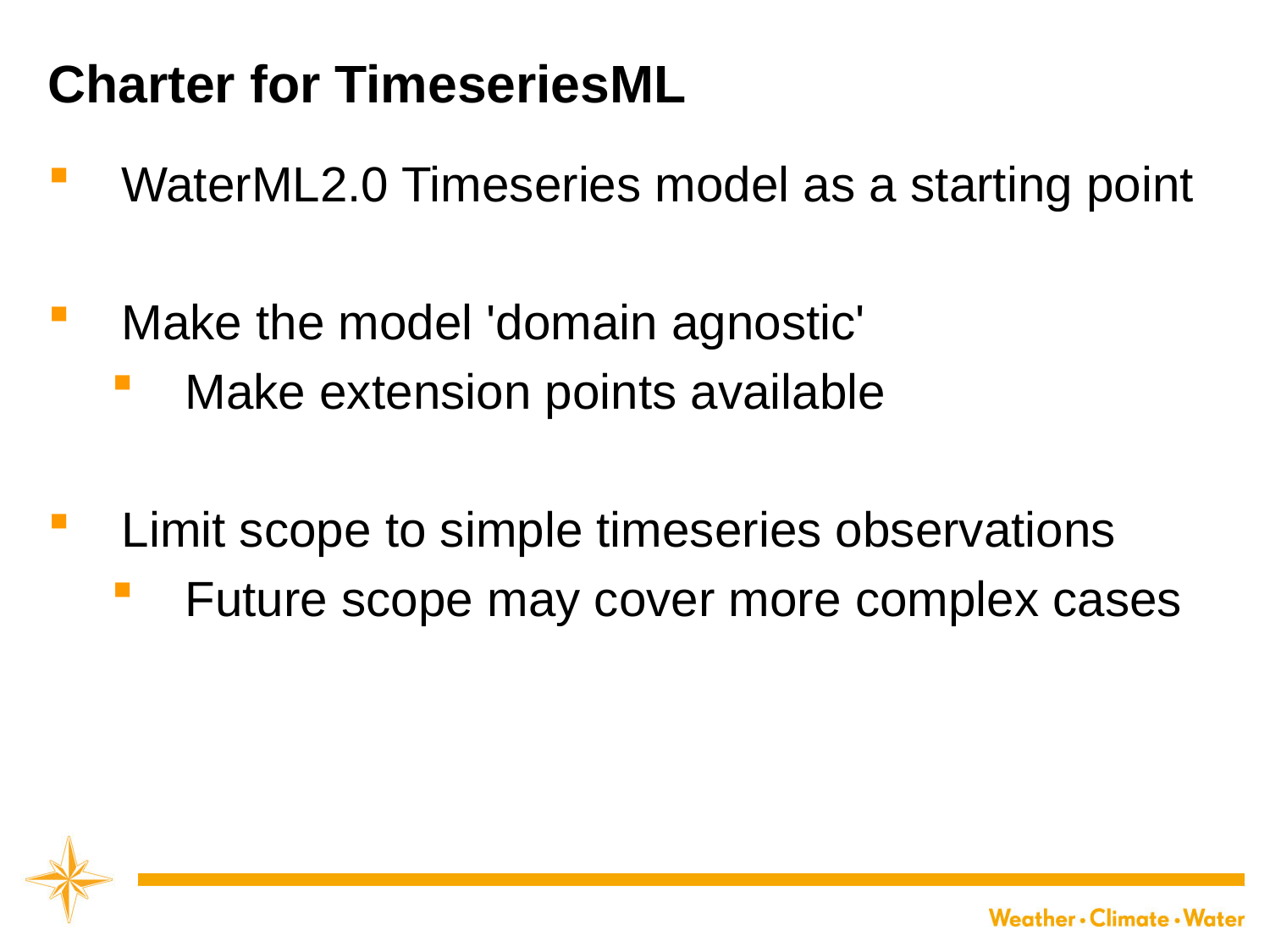

# Charter for TimeseriesML
WaterML2.0 Timeseries model as a starting point

Make the model 'domain agnostic'
Make extension points available

Limit scope to simple timeseries observations
Future scope may cover more complex cases